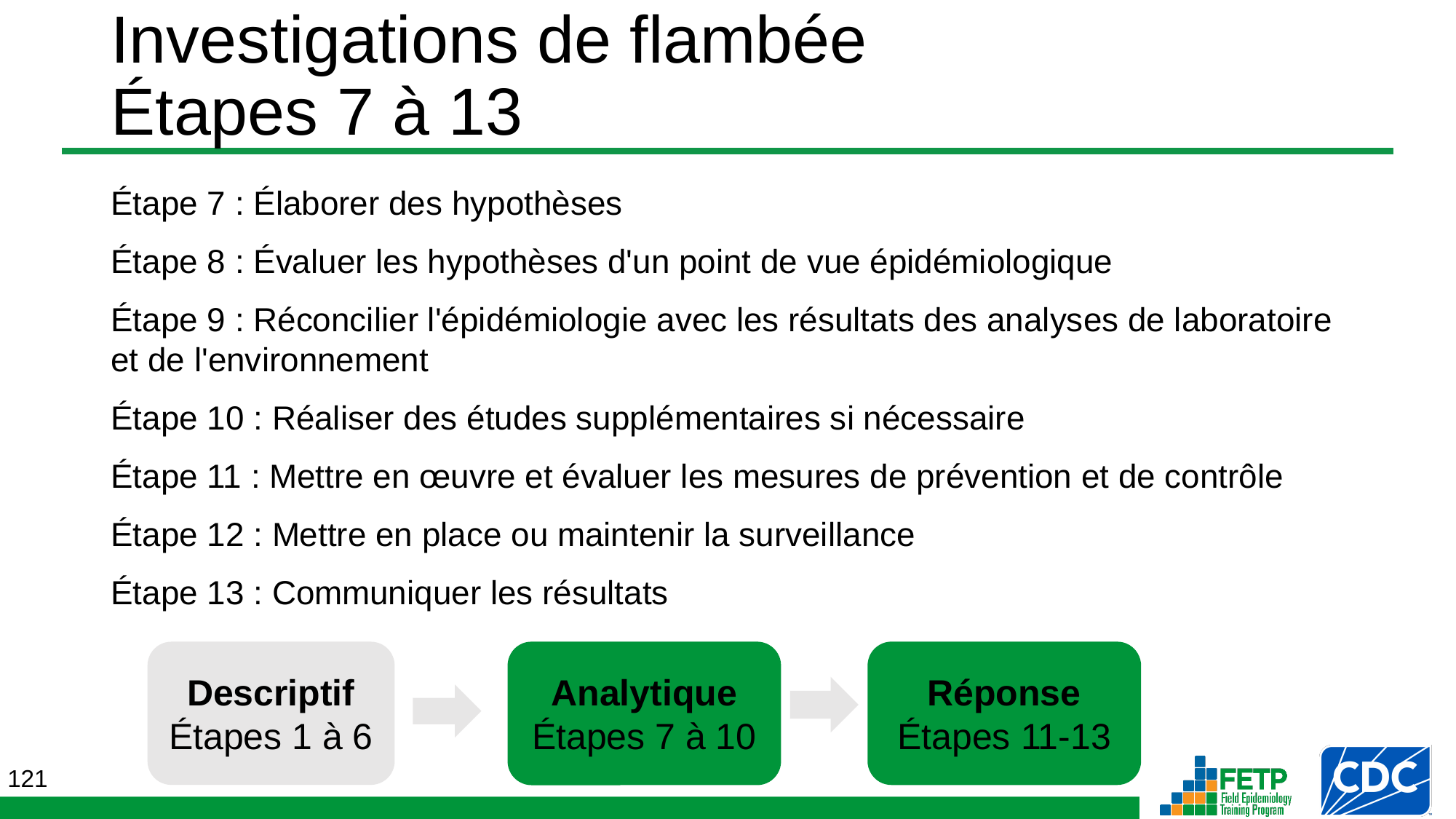

# Investigations de flambée Étapes 7 à 13
Étape 7 : Élaborer des hypothèses
Étape 8 : Évaluer les hypothèses d'un point de vue épidémiologique
Étape 9 : Réconcilier l'épidémiologie avec les résultats des analyses de laboratoire et de l'environnement
Étape 10 : Réaliser des études supplémentaires si nécessaire
Étape 11 : Mettre en œuvre et évaluer les mesures de prévention et de contrôle
Étape 12 : Mettre en place ou maintenir la surveillance
Étape 13 : Communiquer les résultats
Descriptif
Étapes 1 à 6
Analytique
Étapes 7 à 10
Réponse
Étapes 11-13